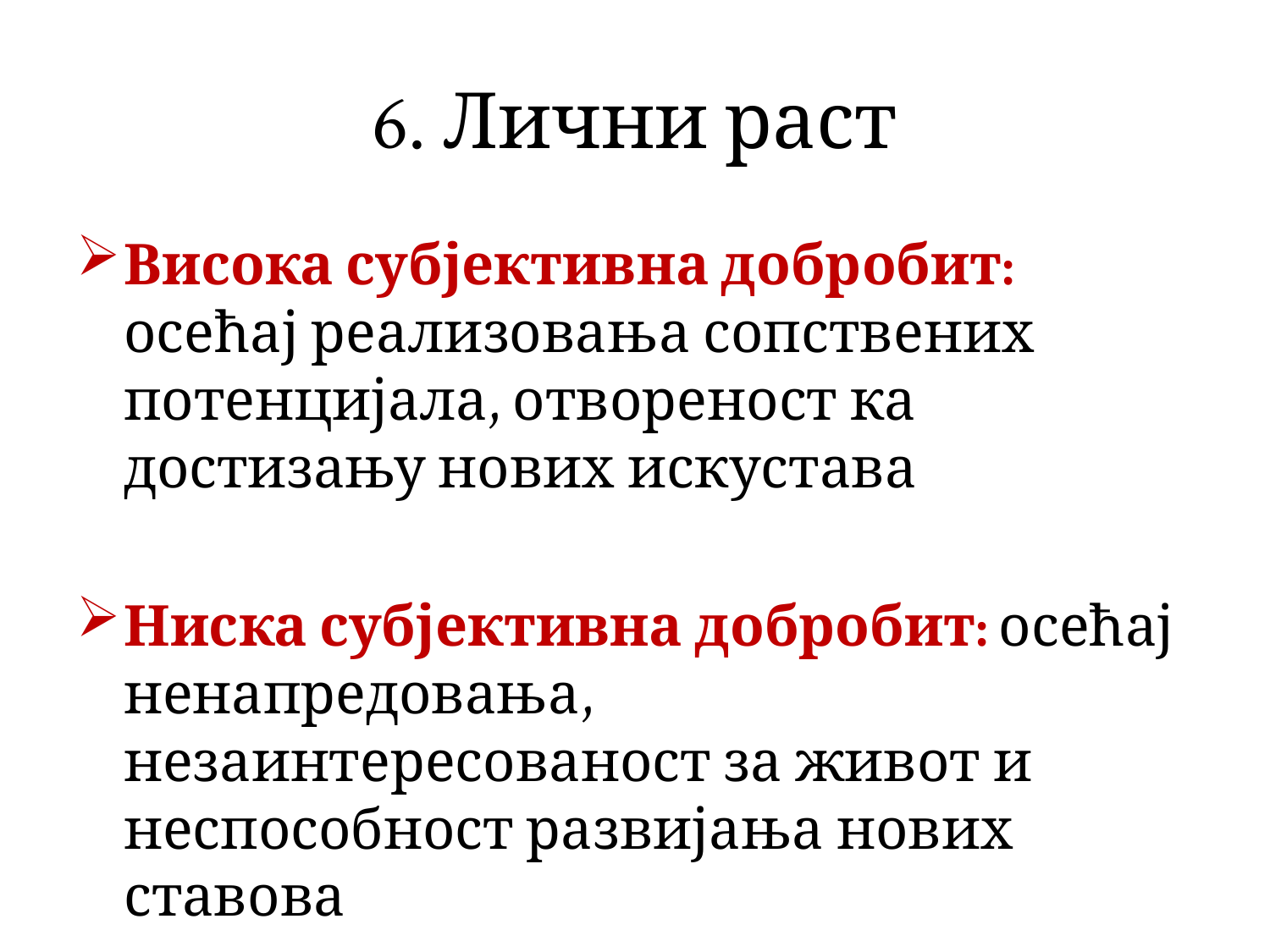

# 6. Лични раст
Висока субјективна добробит: осећај реализовања сопствених потенцијала, отвореност ка достизању нових искустава

Ниска субјективна добробит: осећај ненапредовања, незаинтересованост за живот и неспособност развијања нових ставова